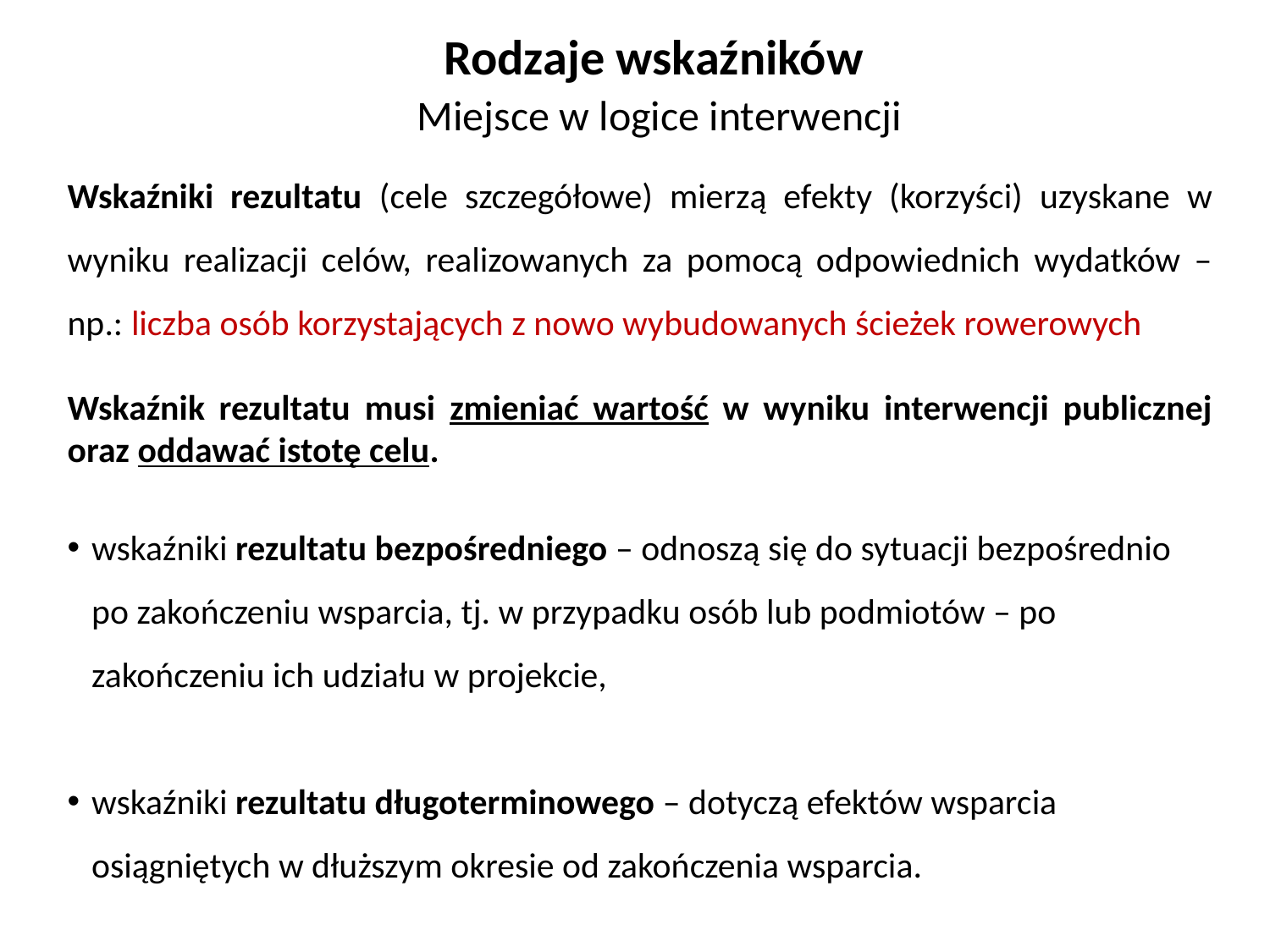

Rodzaje wskaźników
Miejsce w logice interwencji
Wskaźniki rezultatu (cele szczegółowe) mierzą efekty (korzyści) uzyskane w wyniku realizacji celów, realizowanych za pomocą odpowiednich wydatków – np.: liczba osób korzystających z nowo wybudowanych ścieżek rowerowych

Wskaźnik rezultatu musi zmieniać wartość w wyniku interwencji publicznej oraz oddawać istotę celu.

wskaźniki rezultatu bezpośredniego – odnoszą się do sytuacji bezpośrednio po zakończeniu wsparcia, tj. w przypadku osób lub podmiotów – po zakończeniu ich udziału w projekcie,

wskaźniki rezultatu długoterminowego – dotyczą efektów wsparcia osiągniętych w dłuższym okresie od zakończenia wsparcia.